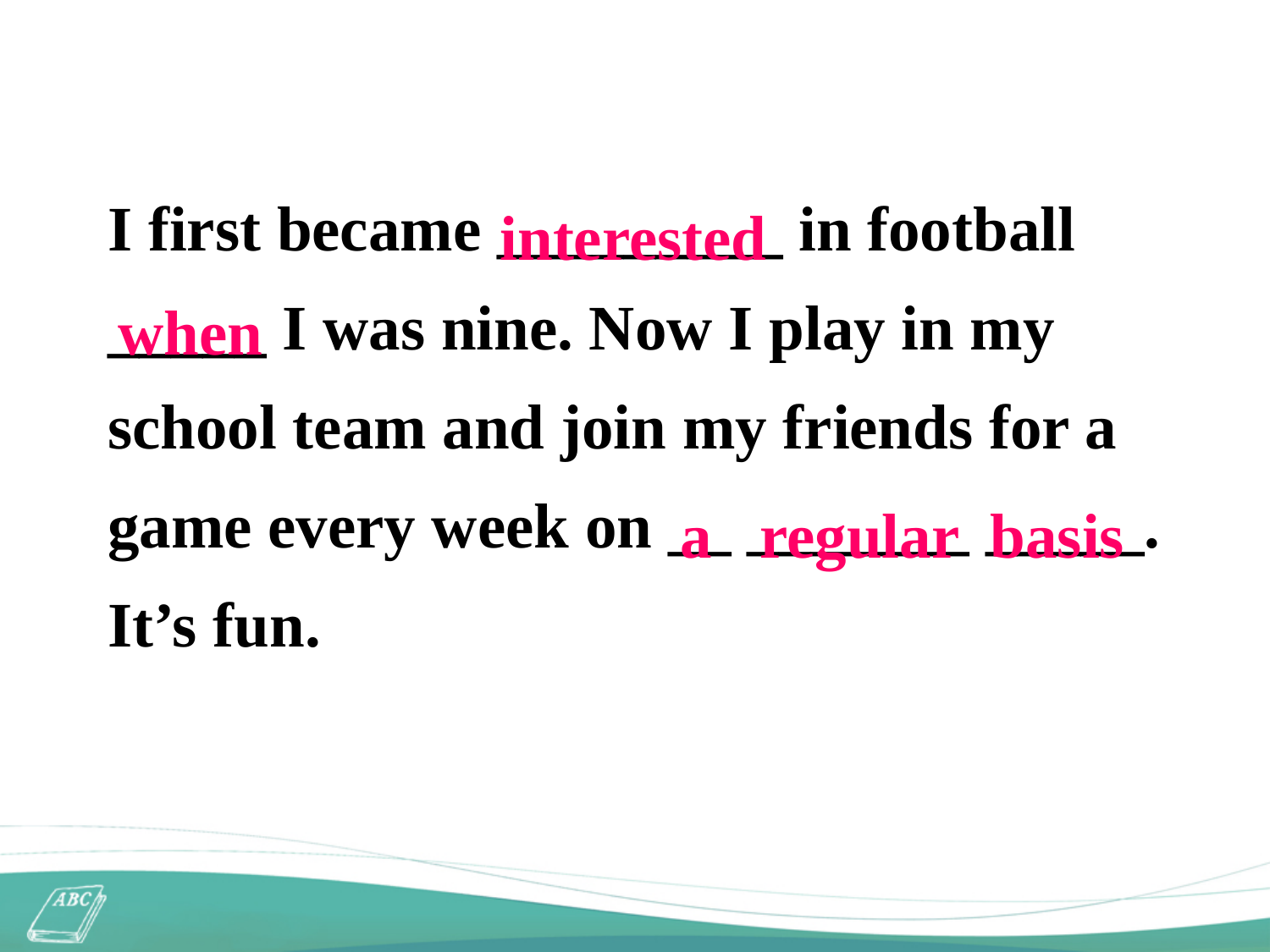

I first became _________ in football _____ I was nine. Now I play in my school team and join my friends for a game every week on __ _______ _____. It’s fun.
interested
when
a   regular  basis